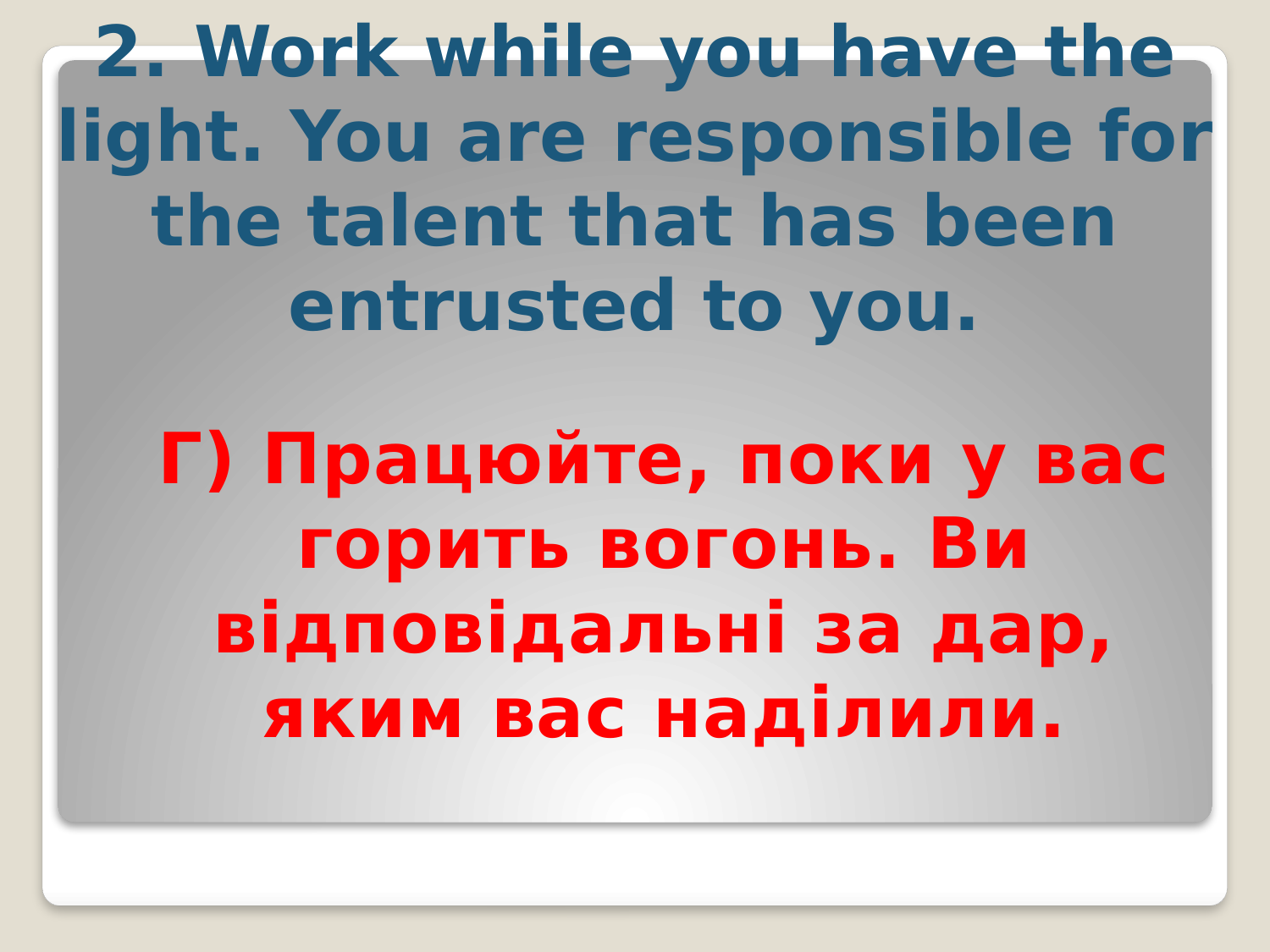

2. Work while you have the light. You are responsible for the talent that has been entrusted to you.
Г) Працюйте, поки у вас горить вогонь. Ви відповідальні за дар, яким вас наділили.